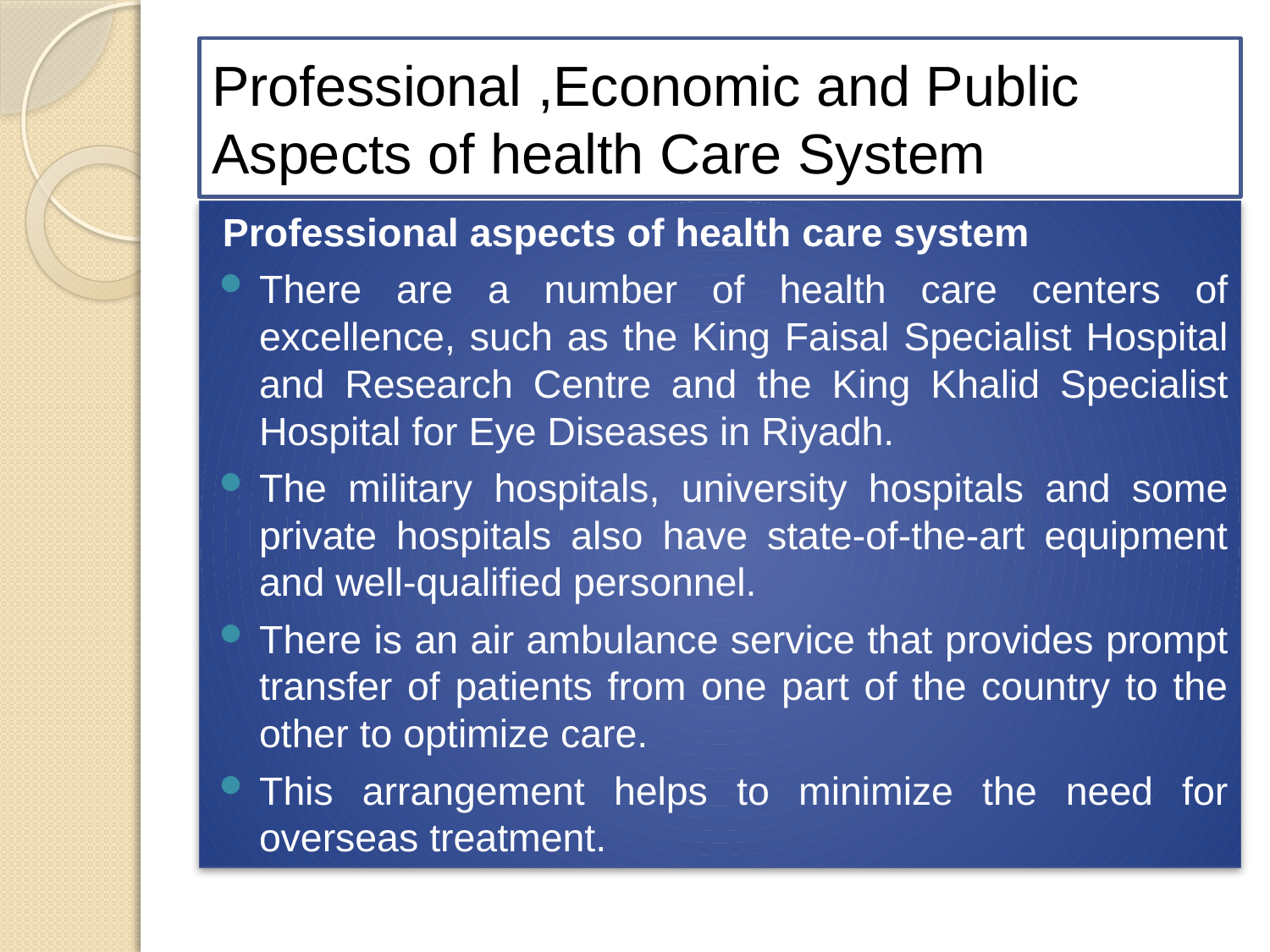

# Professional ,Economic and Public Aspects of health Care System
Professional aspects of health care system
There are a number of health care centers of excellence, such as the King Faisal Specialist Hospital and Research Centre and the King Khalid Specialist Hospital for Eye Diseases in Riyadh.
The military hospitals, university hospitals and some private hospitals also have state-of-the-art equipment and well-qualified personnel.
There is an air ambulance service that provides prompt transfer of patients from one part of the country to the other to optimize care.
This arrangement helps to minimize the need for overseas treatment.